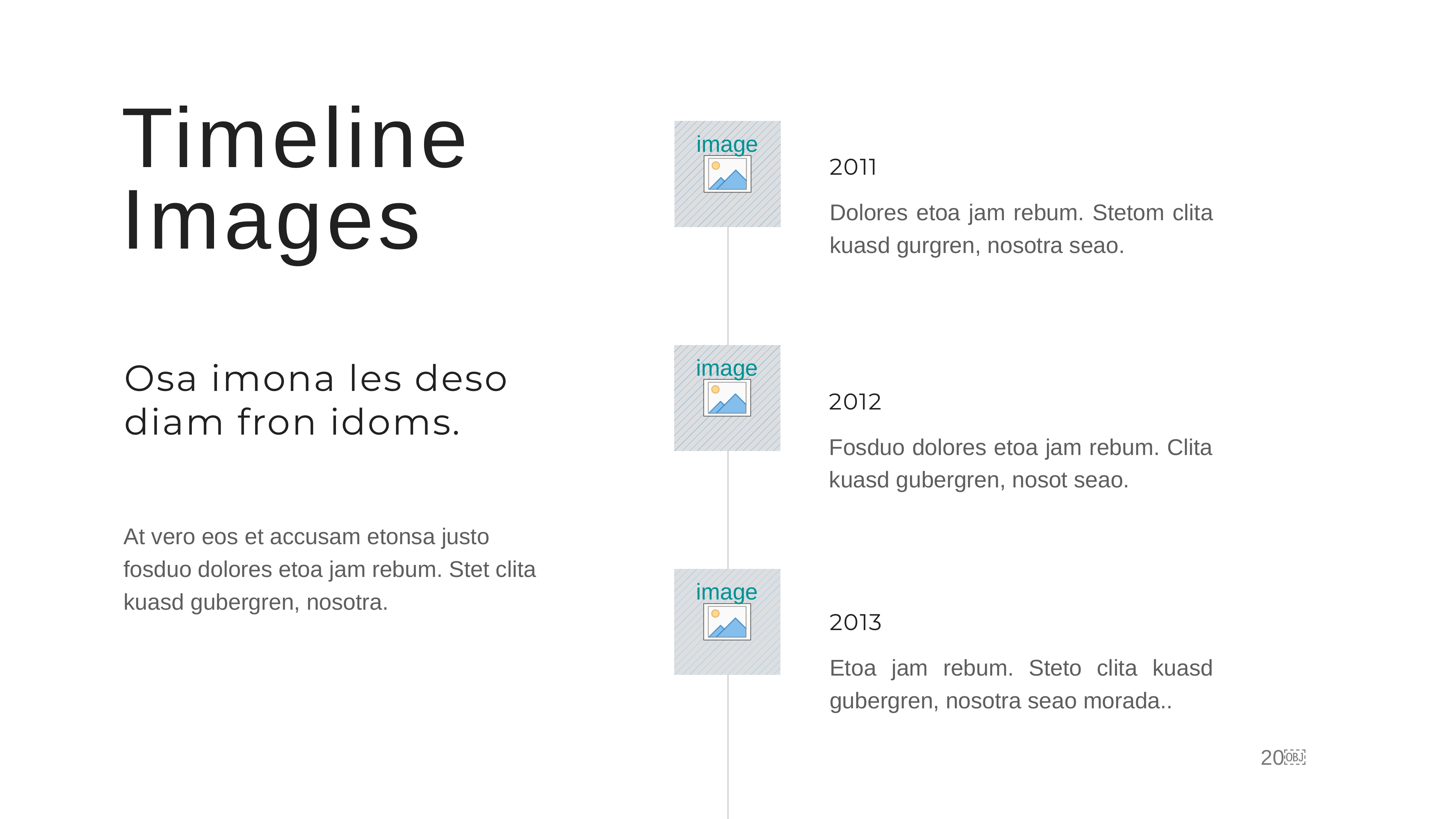

Timeline
Images

2011
Dolores etoa jam rebum. Stetom clita kuasd gurgren, nosotra seao.

Osa imona les deso
diam fron idoms.
2012
Fosduo dolores etoa jam rebum. Clita kuasd gubergren, nosot seao.
At vero eos et accusam etonsa justo fosduo dolores etoa jam rebum. Stet clita kuasd gubergren, nosotra.

2013
Etoa jam rebum. Steto clita kuasd gubergren, nosotra seao morada..